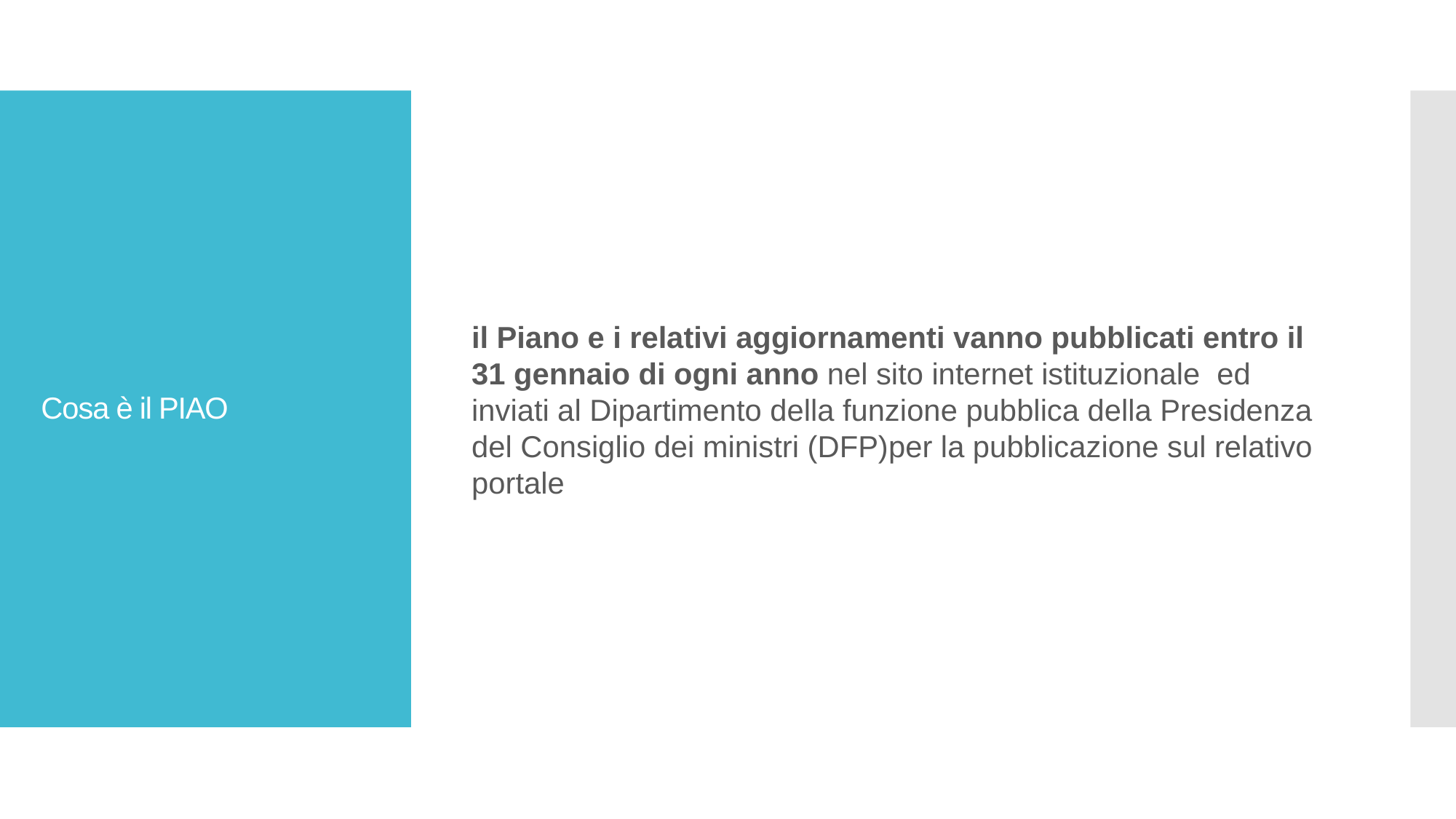

il Piano e i relativi aggiornamenti vanno pubblicati entro il 31 gennaio di ogni anno nel sito internet istituzionale  ed inviati al Dipartimento della funzione pubblica della Presidenza del Consiglio dei ministri (DFP)per la pubblicazione sul relativo portale
# Cosa è il PIAO